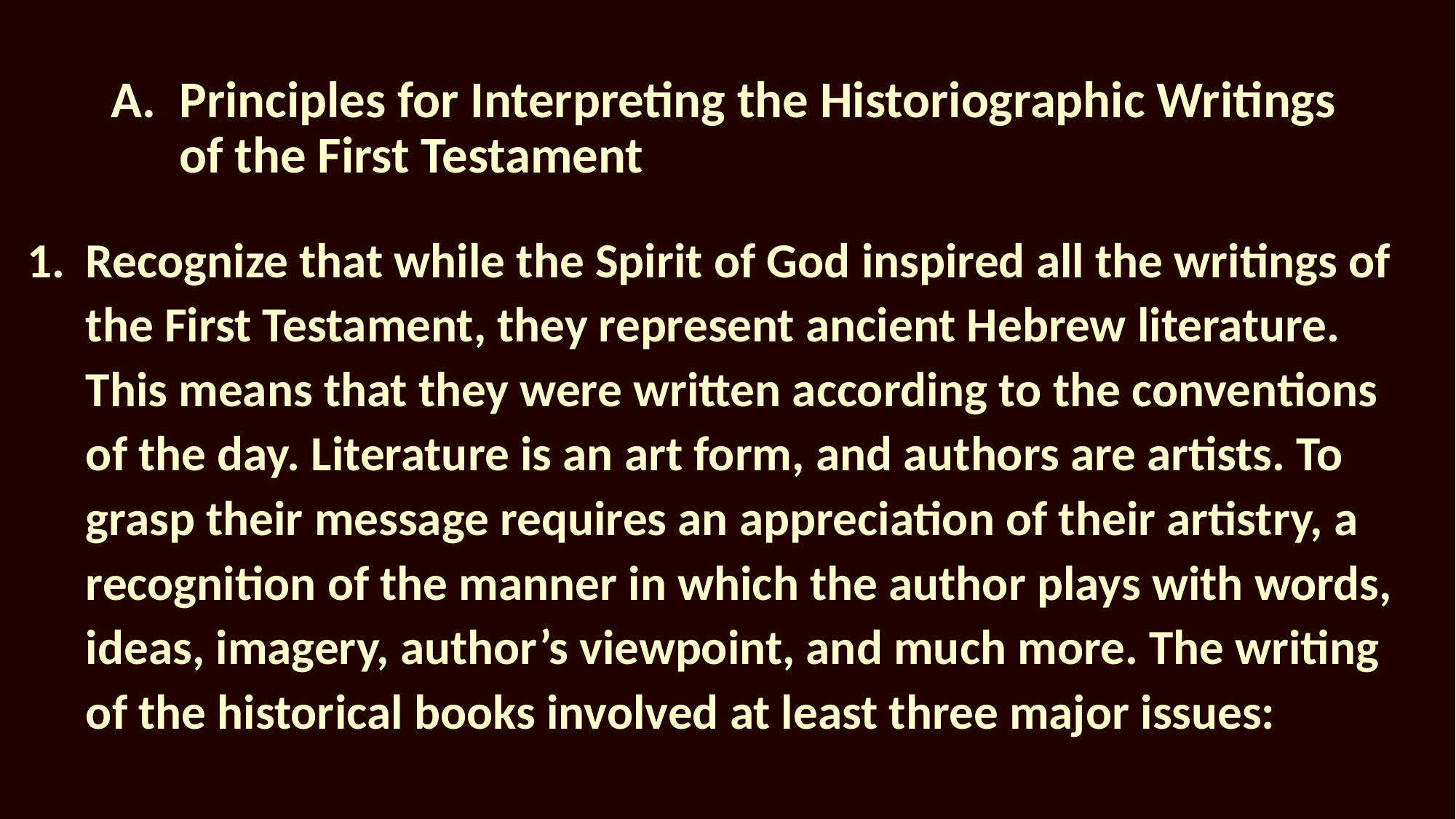

# A.	Principles for Interpreting the Historiographic Writings of the First Testament
Recognize that while the Spirit of God inspired all the writings of the First Testament, they represent ancient Hebrew literature. This means that they were written according to the conventions of the day. Literature is an art form, and authors are artists. To grasp their message requires an appreciation of their artistry, a recognition of the manner in which the author plays with words, ideas, imagery, author’s viewpoint, and much more. The writing of the historical books involved at least three major issues: